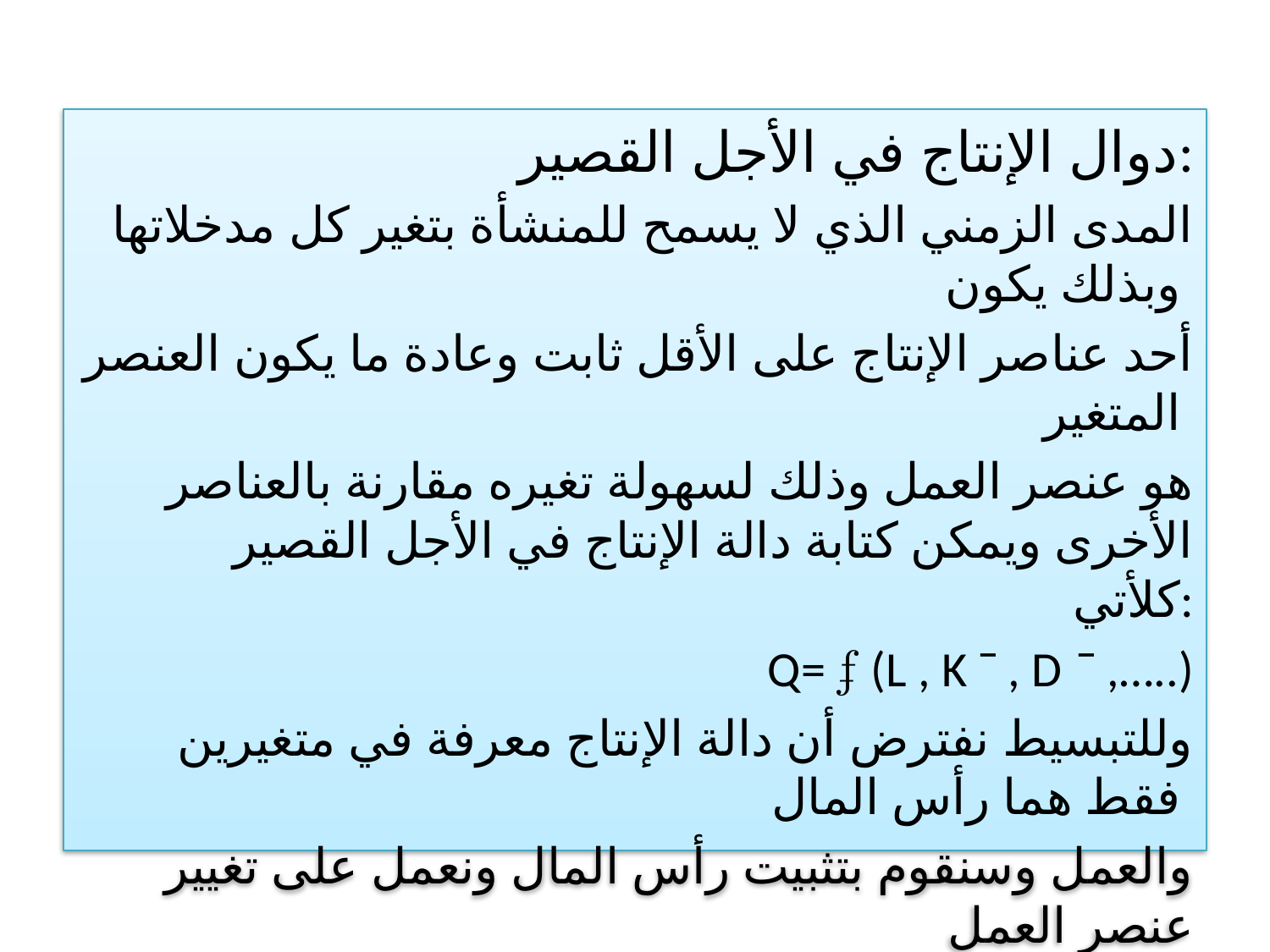

دوال الإنتاج في الأجل القصير:
المدى الزمني الذي لا يسمح للمنشأة بتغير كل مدخلاتها وبذلك يكون
أحد عناصر الإنتاج على الأقل ثابت وعادة ما يكون العنصر المتغير
هو عنصر العمل وذلك لسهولة تغيره مقارنة بالعناصر الأخرى ويمكن كتابة دالة الإنتاج في الأجل القصير كلأتي:
               Q= ʄ (L , K ˉ , D ˉ ,…..)
وللتبسيط نفترض أن دالة الإنتاج معرفة في متغيرين فقط هما رأس المال
والعمل وسنقوم بتثبيت رأس المال ونعمل على تغيير عنصر العمل